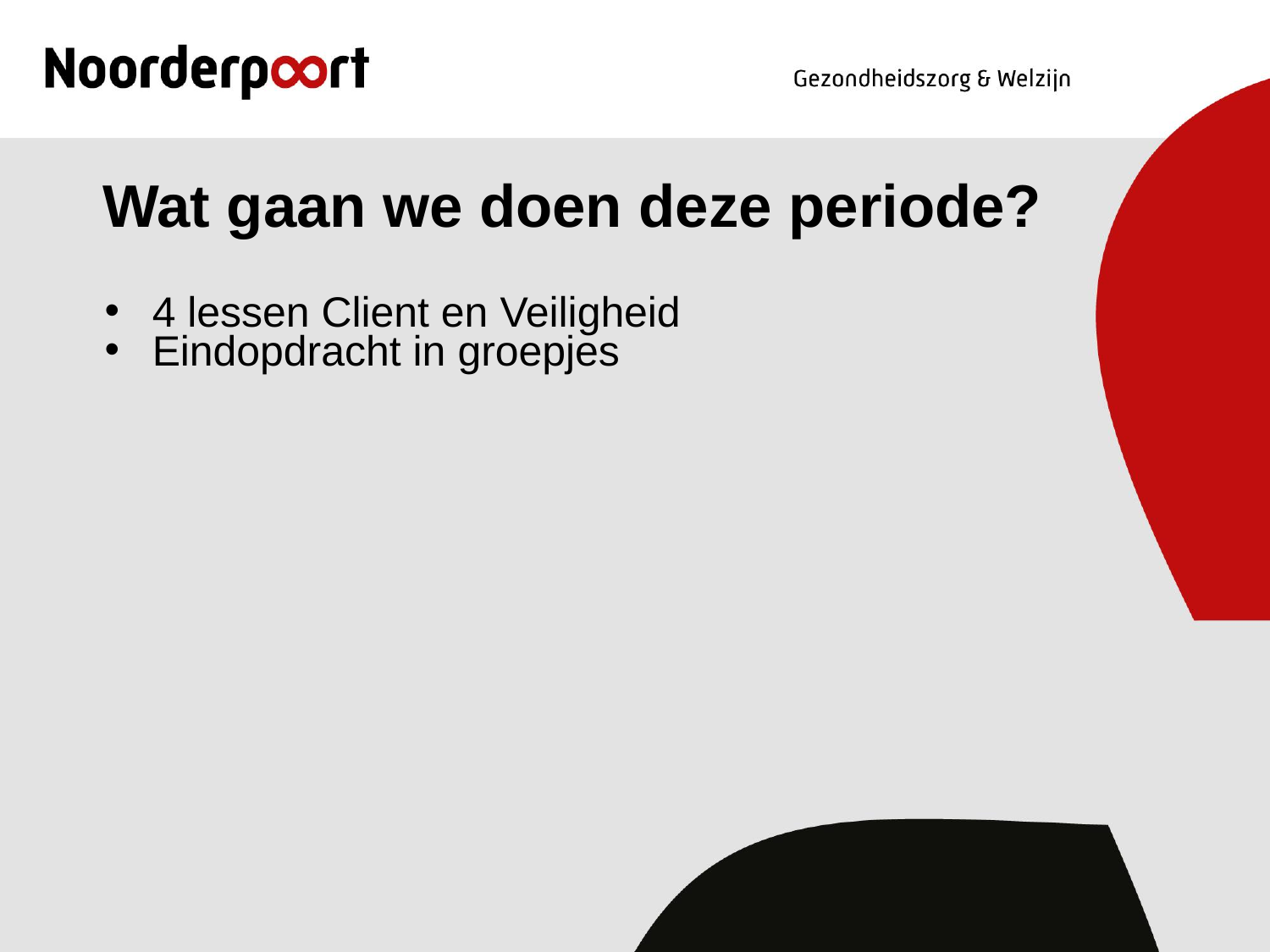

# Wat gaan we doen deze periode?
4 lessen Client en Veiligheid
Eindopdracht in groepjes